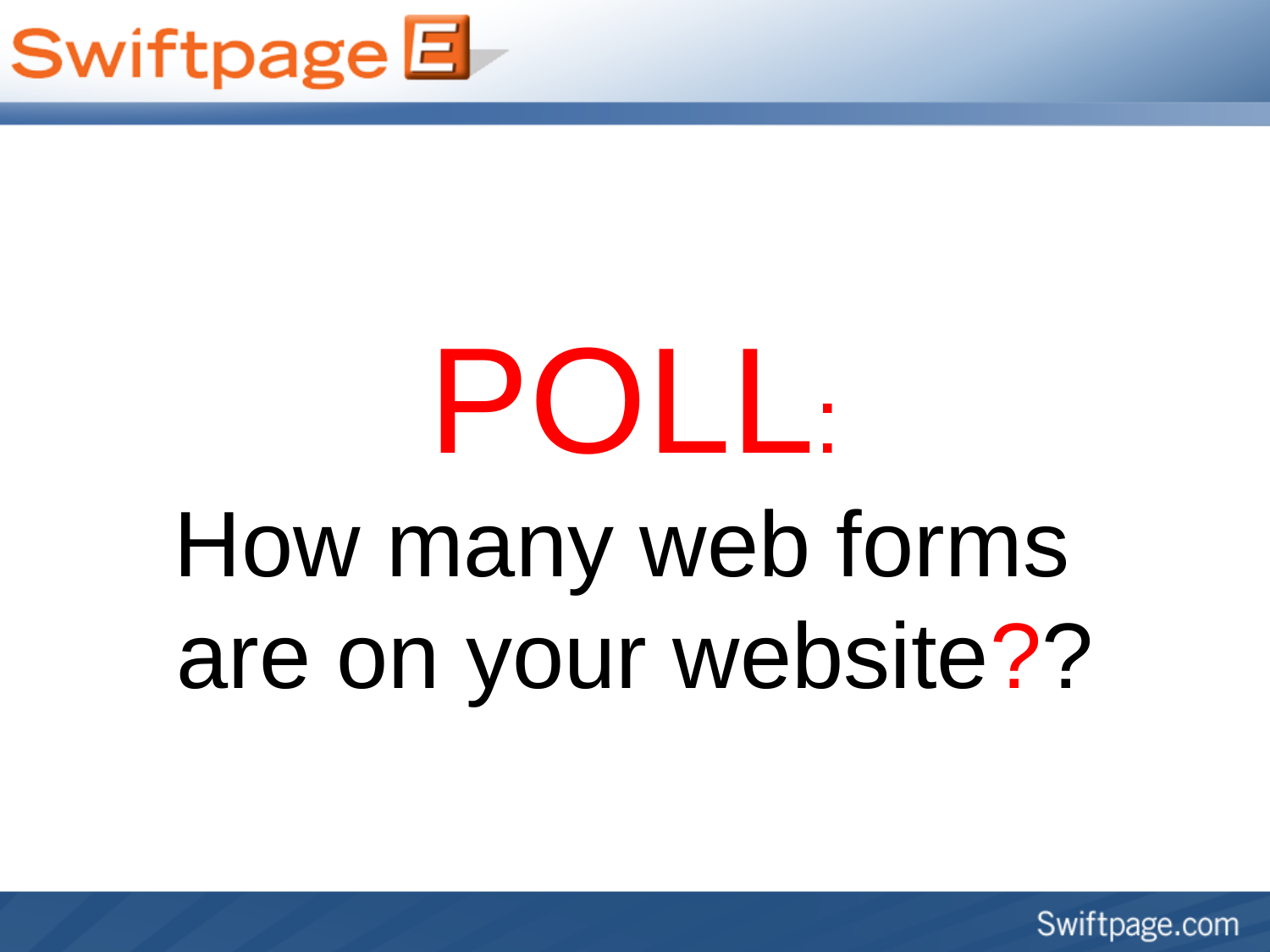

# POLL: How many web forms are on your website??